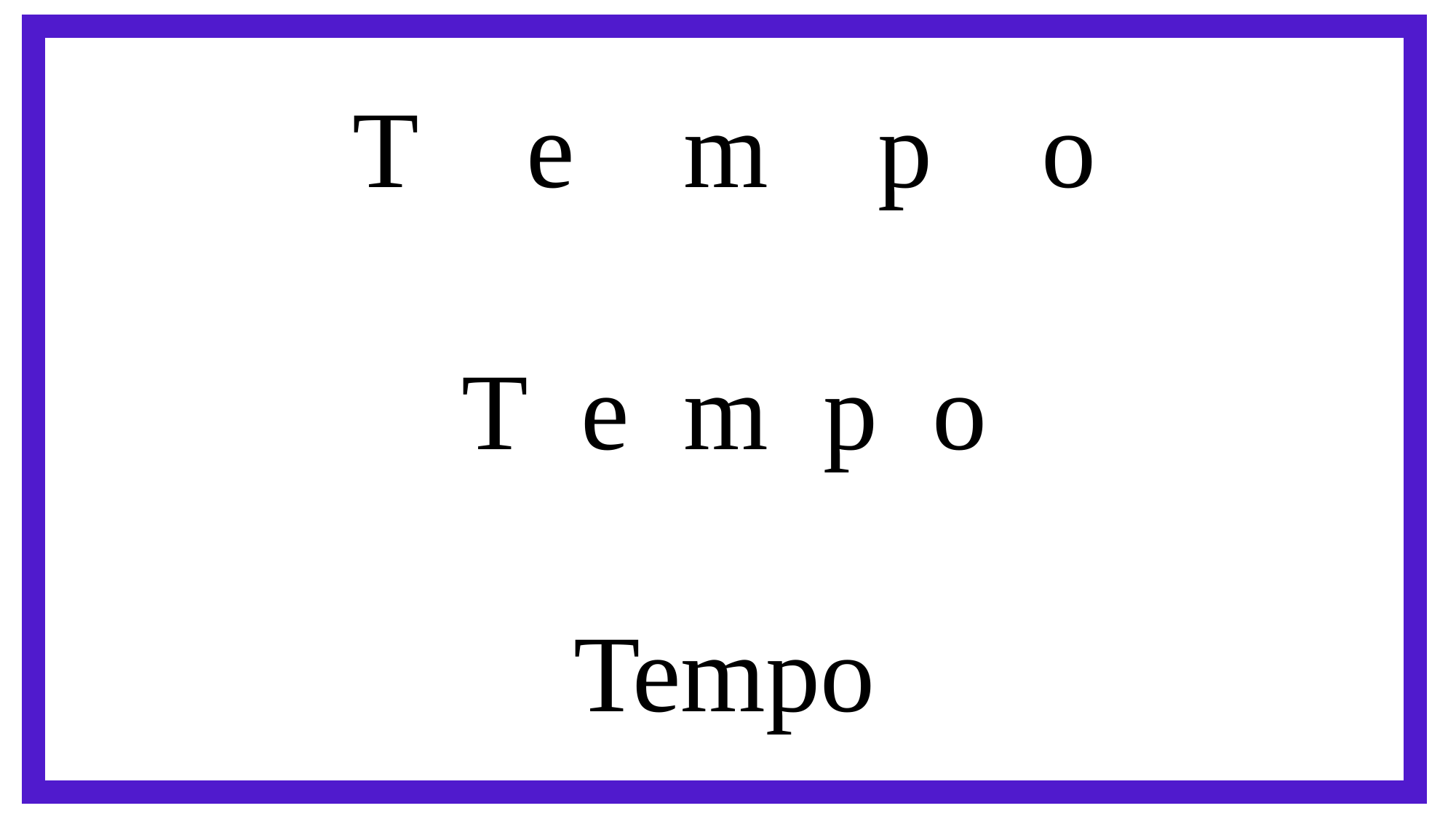

T    e    m    p    o

T  e  m  p  o

Tempo